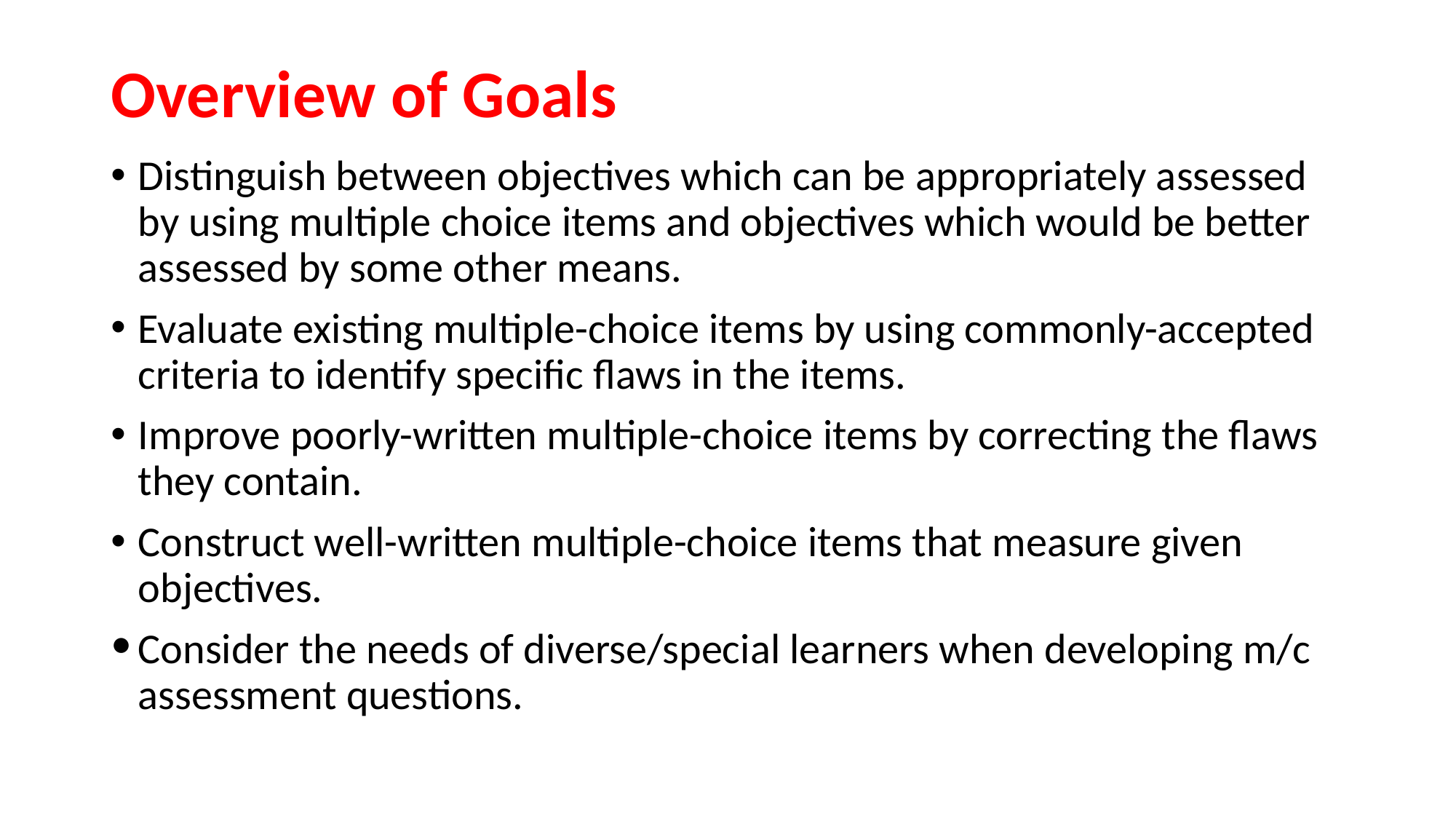

# Overview of Goals
Distinguish between objectives which can be appropriately assessed by using multiple choice items and objectives which would be better assessed by some other means.
Evaluate existing multiple-choice items by using commonly-accepted criteria to identify specific flaws in the items.
Improve poorly-written multiple-choice items by correcting the flaws they contain.
Construct well-written multiple-choice items that measure given objectives.
Consider the needs of diverse/special learners when developing m/c assessment questions.